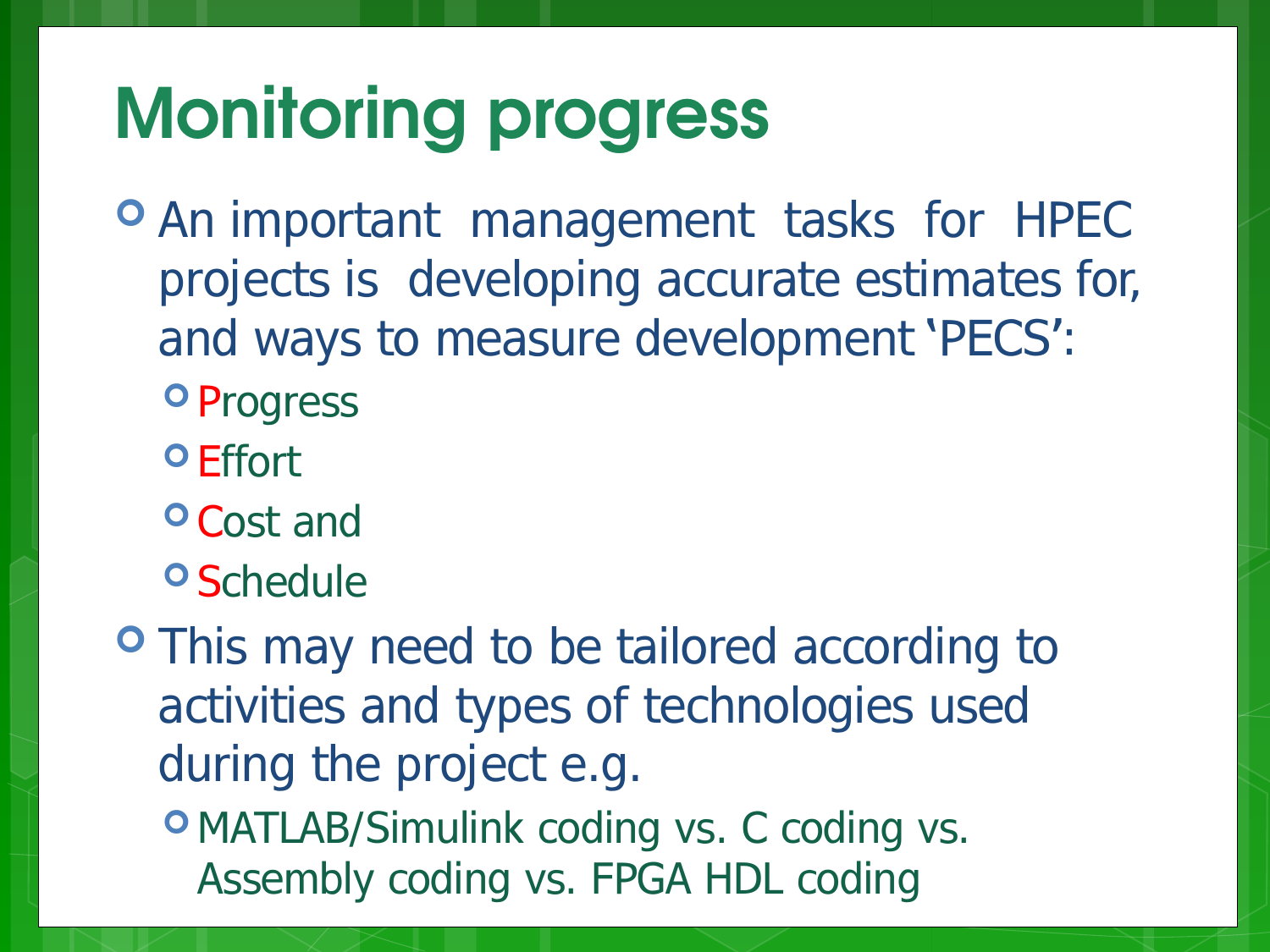

# Monitoring progress
An important  management  tasks  for  HPEC  projects is  developing accurate estimates for, and ways to measure development ‘PECS’:
Progress
Effort
Cost and
Schedule
This may need to be tailored according to activities and types of technologies used during the project e.g.
MATLAB/Simulink coding vs. C coding vs. Assembly coding vs. FPGA HDL coding